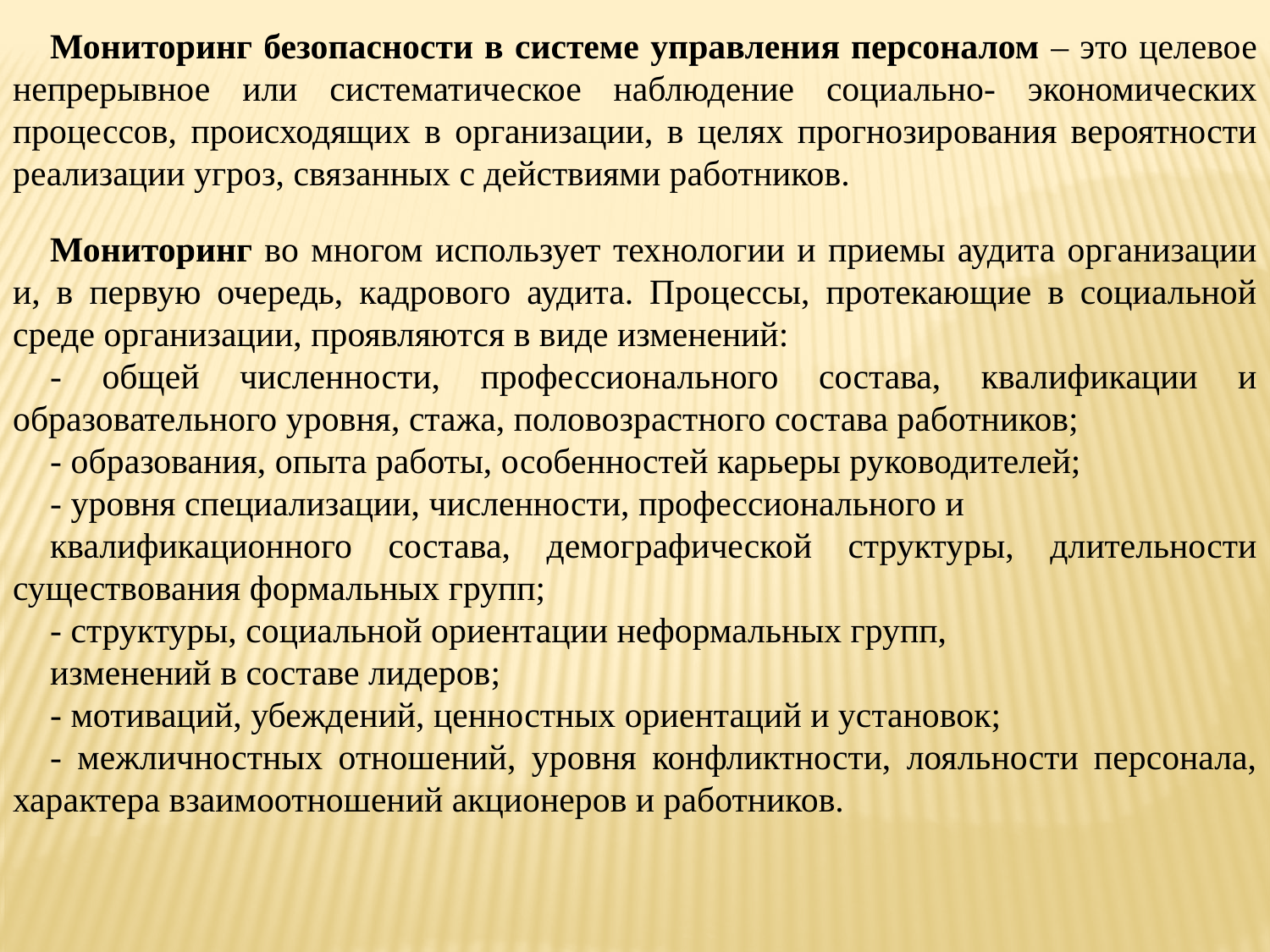

Мониторинг безопасности в системе управления персоналом – это целевое непрерывное или систематическое наблюдение социально- экономических процессов, происходящих в организации, в целях прогнозирования вероятности реализации угроз, связанных с действиями работников.
Мониторинг во многом использует технологии и приемы аудита организации и, в первую очередь, кадрового аудита. Процессы, протекающие в социальной среде организации, проявляются в виде изменений:
- общей численности, профессионального состава, квалификации и образовательного уровня, стажа, половозрастного состава работников;
- образования, опыта работы, особенностей карьеры руководителей;
- уровня специализации, численности, профессионального и
квалификационного состава, демографической структуры, длительности существования формальных групп;
- структуры, социальной ориентации неформальных групп,
изменений в составе лидеров;
- мотиваций, убеждений, ценностных ориентаций и установок;
- межличностных отношений, уровня конфликтности, лояльности персонала, характера взаимоотношений акционеров и работников.